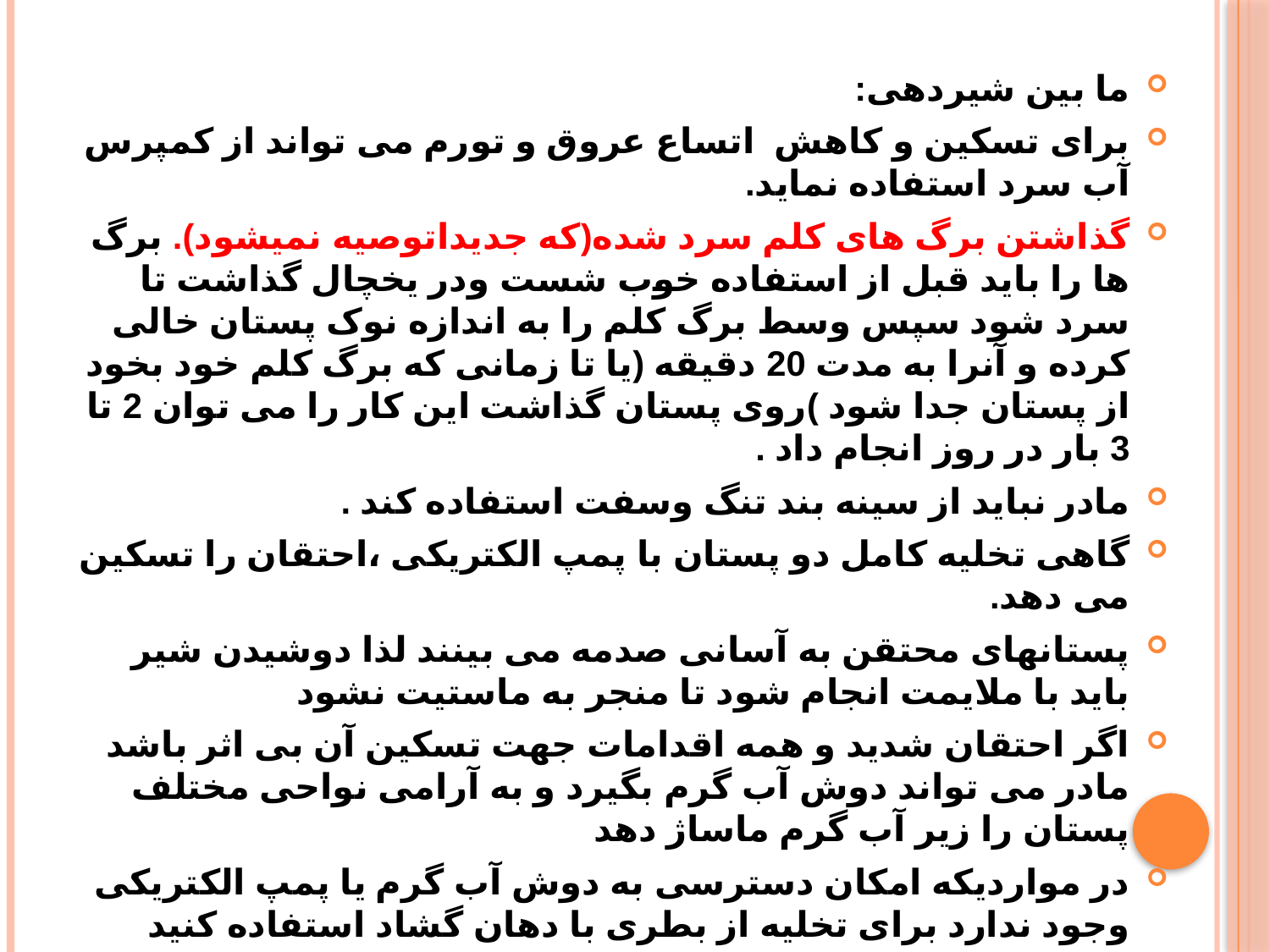

ما بین شیردهی:
برای تسکین و کاهش  اتساع عروق و تورم می تواند از کمپرس آب سرد استفاده نماید.
گذاشتن برگ های کلم سرد شده(که جدیداتوصیه نمیشود). برگ ها را باید قبل از استفاده خوب شست ودر یخچال گذاشت تا سرد شود سپس وسط برگ کلم را به اندازه نوک پستان خالی کرده و آنرا به مدت 20 دقیقه (یا تا زمانی که برگ کلم خود بخود از پستان جدا شود )روی پستان گذاشت این کار را می توان 2 تا 3 بار در روز انجام داد .
مادر نباید از سینه بند تنگ وسفت استفاده کند .
گاهی تخلیه کامل دو پستان با پمپ الکتریکی ،احتقان را تسکین می دهد.
پستانهای محتقن به آسانی صدمه می بینند لذا دوشیدن شیر باید با ملایمت انجام شود تا منجر به ماستیت نشود
اگر احتقان شدید و همه اقدامات جهت تسکین آن بی اثر باشد مادر می تواند دوش آب گرم بگیرد و به آرامی نواحی مختلف پستان را زیر آب گرم ماساژ دهد
در مواردیکه امکان دسترسی به دوش آب گرم یا پمپ الکتریکی وجود ندارد برای تخلیه از بطری با دهان گشاد استفاده کنید
روش پینات باتر:ابتدا بطری را با آب داغ پر کرده و کمی بعد آنرا خالی کنید سپس دهانه آنرا خنک کرده به پستان بگذارید این کار منجر به جریان افتادن شیر می شود.